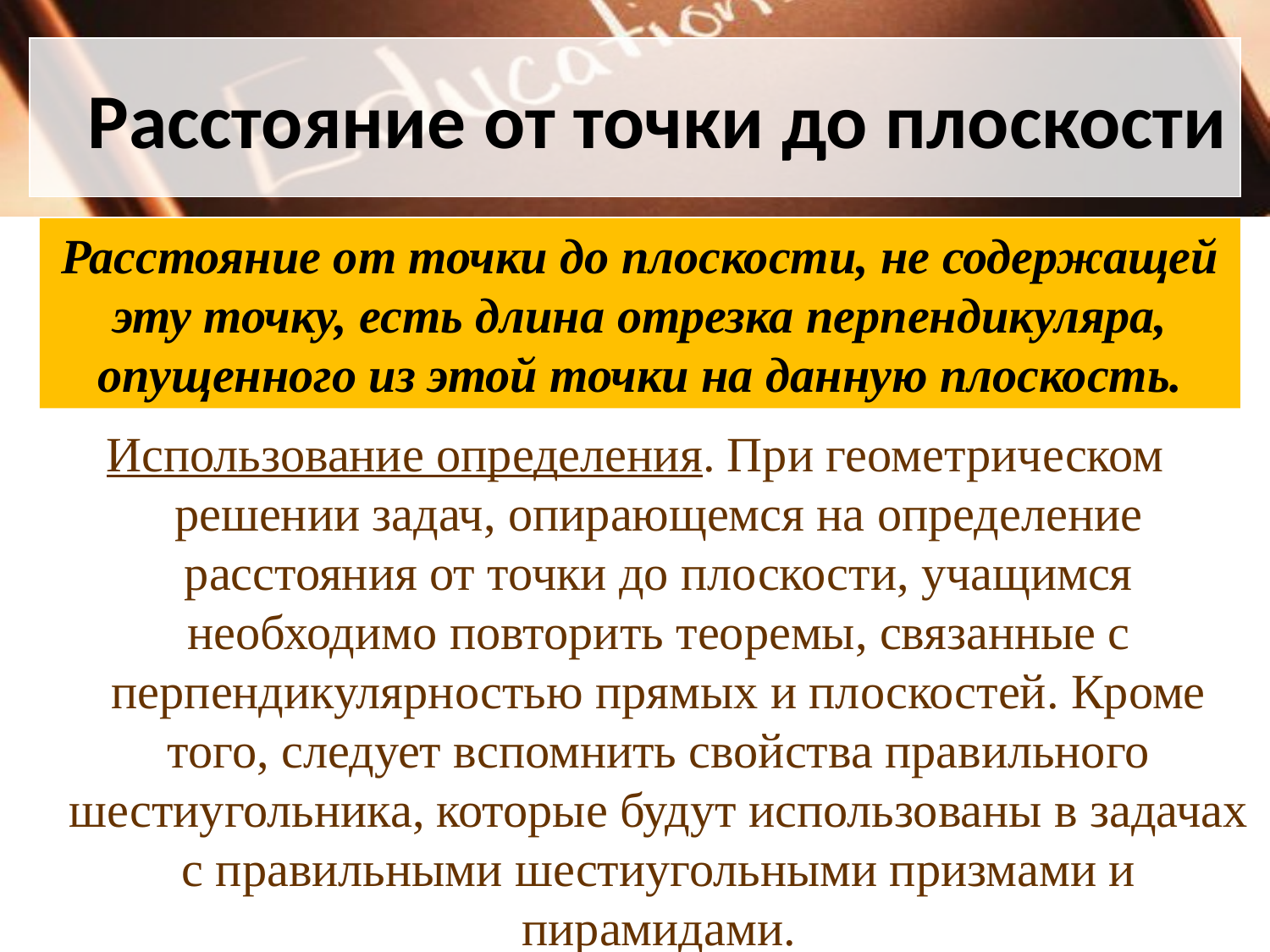

# Расстояние от точки до плоскости
Расстояние от точки до плоскости, не содержащей эту точку, есть длина отрезка перпендикуляра, опущенного из этой точки на данную плоскость.
Использование определения. При геометрическом решении задач, опирающемся на определение расстояния от точки до плоскости, учащимся необходимо повторить теоремы, связанные с перпендикулярностью прямых и плоскостей. Кроме того, следует вспомнить свойства правильного шестиугольника, которые будут использованы в задачах с правильными шестиугольными призмами и пирамидами.